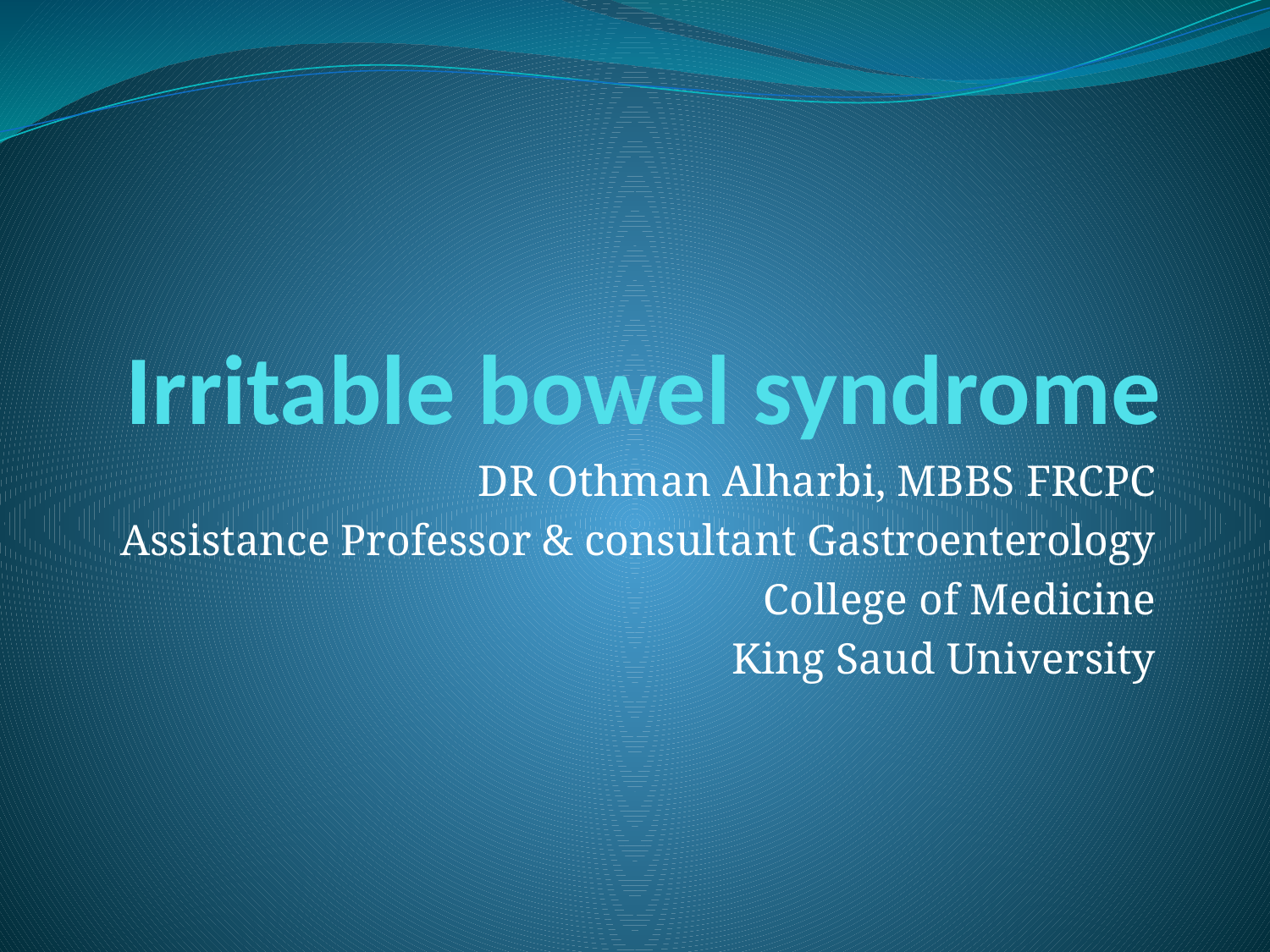

# Irritable bowel syndrome
DR Othman Alharbi, MBBS FRCPC
Assistance Professor & consultant Gastroenterology
College of Medicine
King Saud University